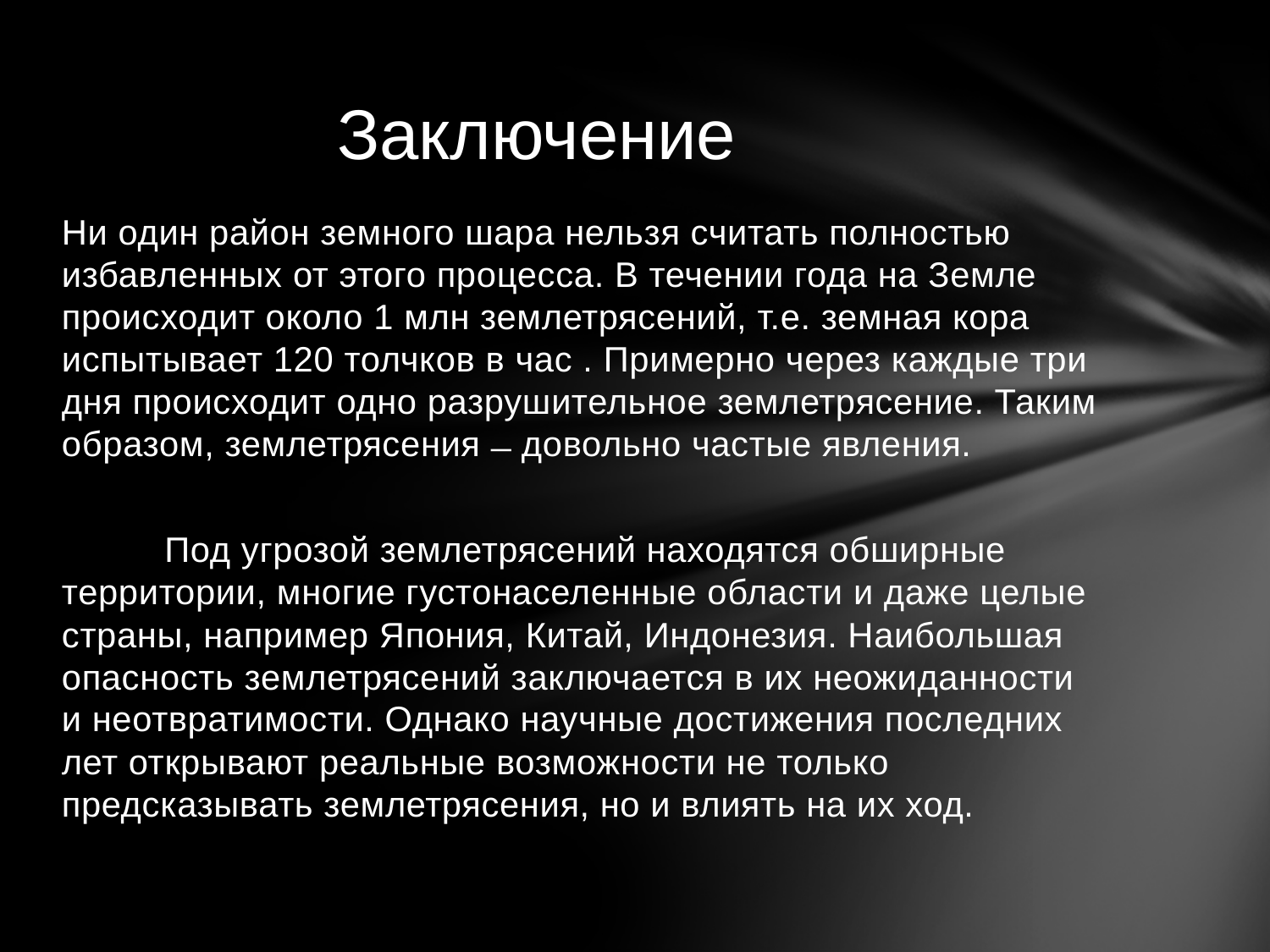

# Заключение
Ни один район земного шара нельзя считать полностью избавленных от этого процесса. В течении года на Земле происходит около 1 млн землетрясений, т.е. земная кора испытывает 120 толчков в час . Примерно через каждые три дня происходит одно разрушительное землетрясение. Таким образом, землетрясения  ̶  довольно частые явления.
          Под угрозой землетрясений находятся обширные территории, многие густонаселенные области и даже целые страны, например Япония, Китай, Индонезия. Наибольшая опасность землетрясений заключается в их неожиданности и неотвратимости. Однако научные достижения последних лет открывают реальные возможности не только предсказывать землетрясения, но и влиять на их ход.